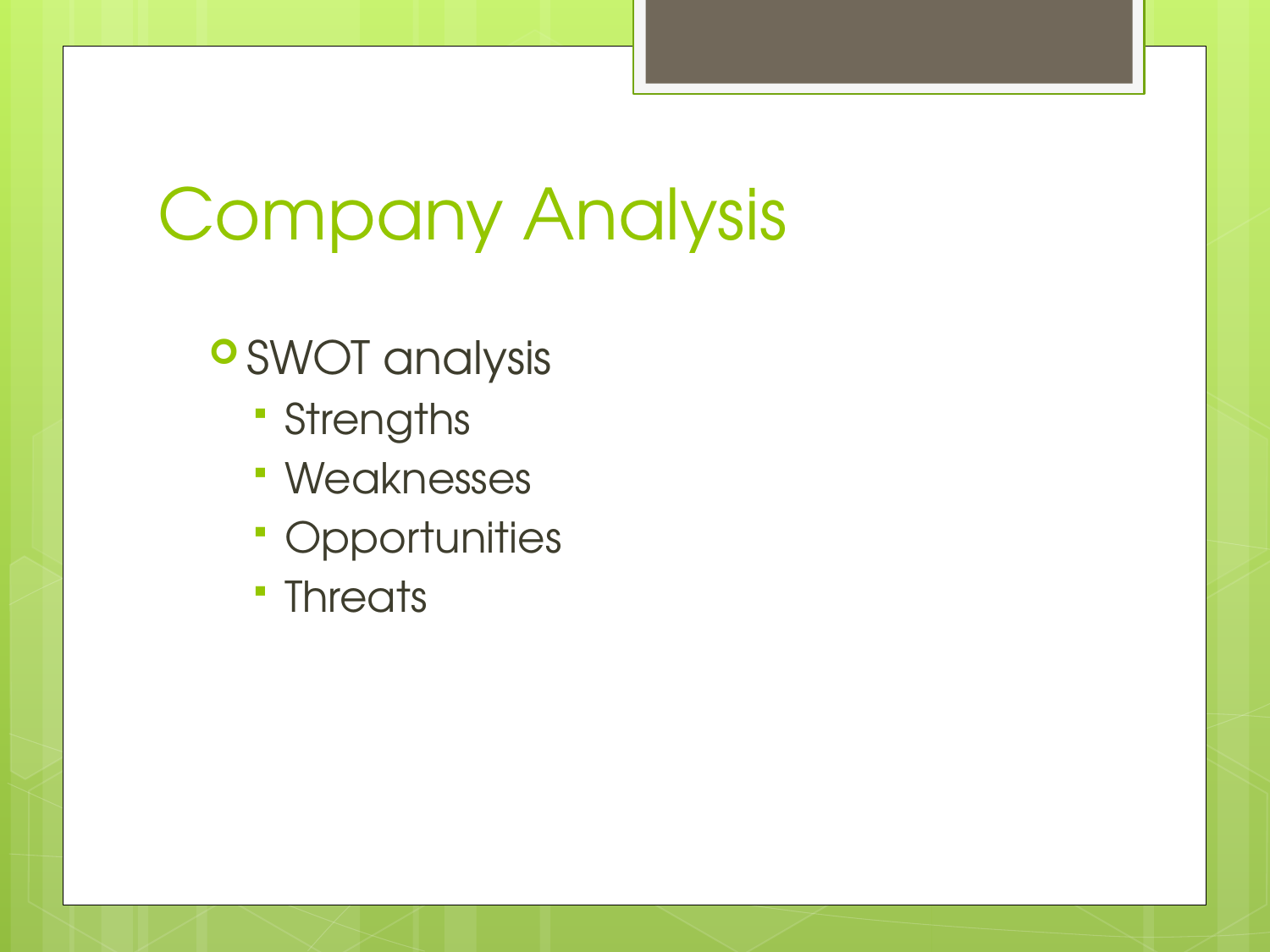

# Company Analysis
SWOT analysis
Strengths
Weaknesses
Opportunities
Threats